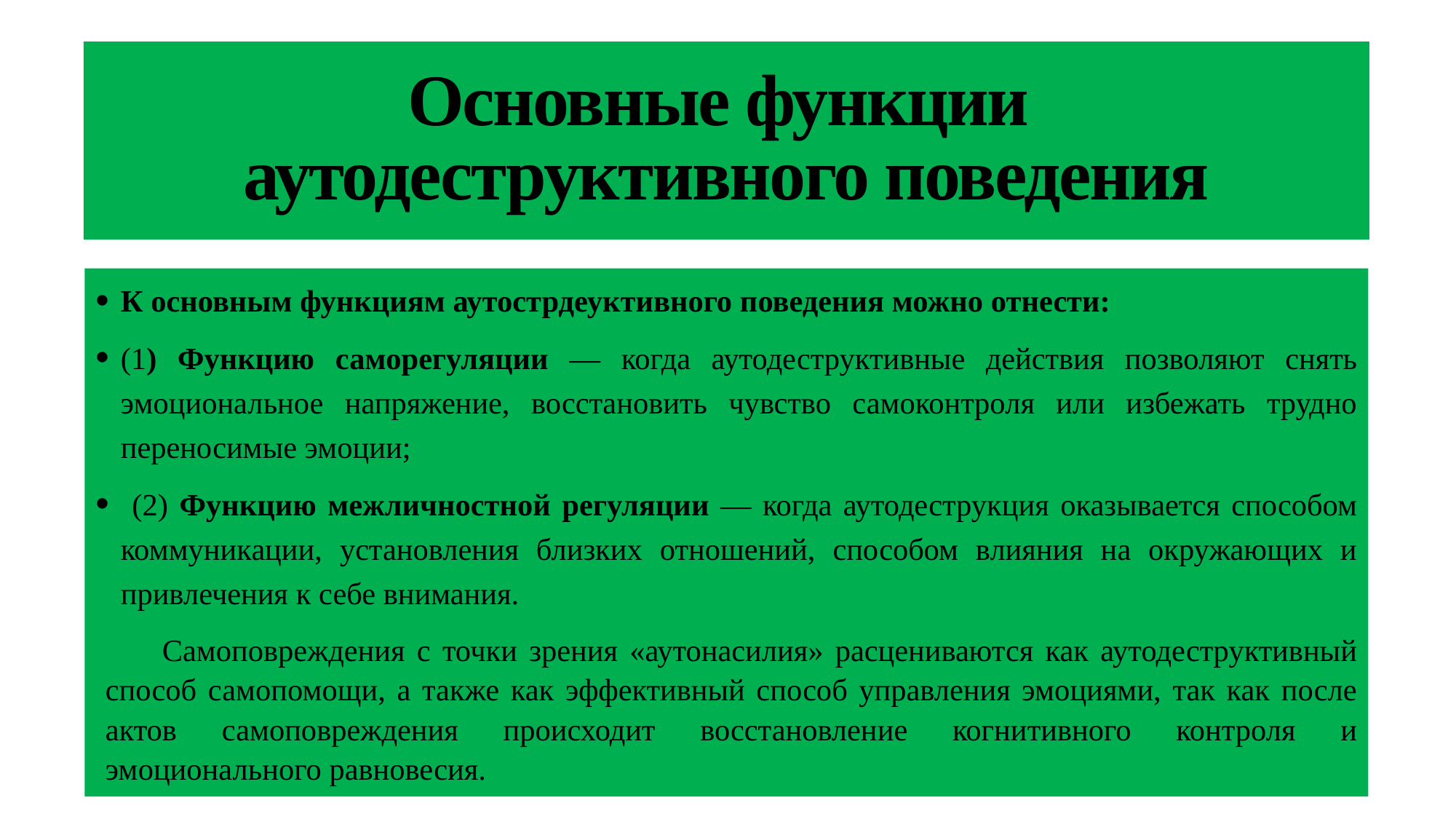

# Основные функции аутодеструктивного поведения
К основным функциям аутострдеуктивного поведения можно отнести:
(1) Функцию саморегуляции — когда аутодеструктивные действия позволяют снять эмоциональное напряжение, восстановить чувство самоконтроля или избежать трудно переносимые эмоции;
 (2) Функцию межличностной регуляции — когда аутодеструкция оказывается способом коммуникации, установления близких отношений, способом влияния на окружающих и привлечения к себе внимания.
Самоповреждения с точки зрения «аутонасилия» расцениваются как аутодеструктивный способ самопомощи, а также как эффективный способ управления эмоциями, так как после актов самоповреждения происходит восстановление когнитивного контроля и эмоционального равновесия.